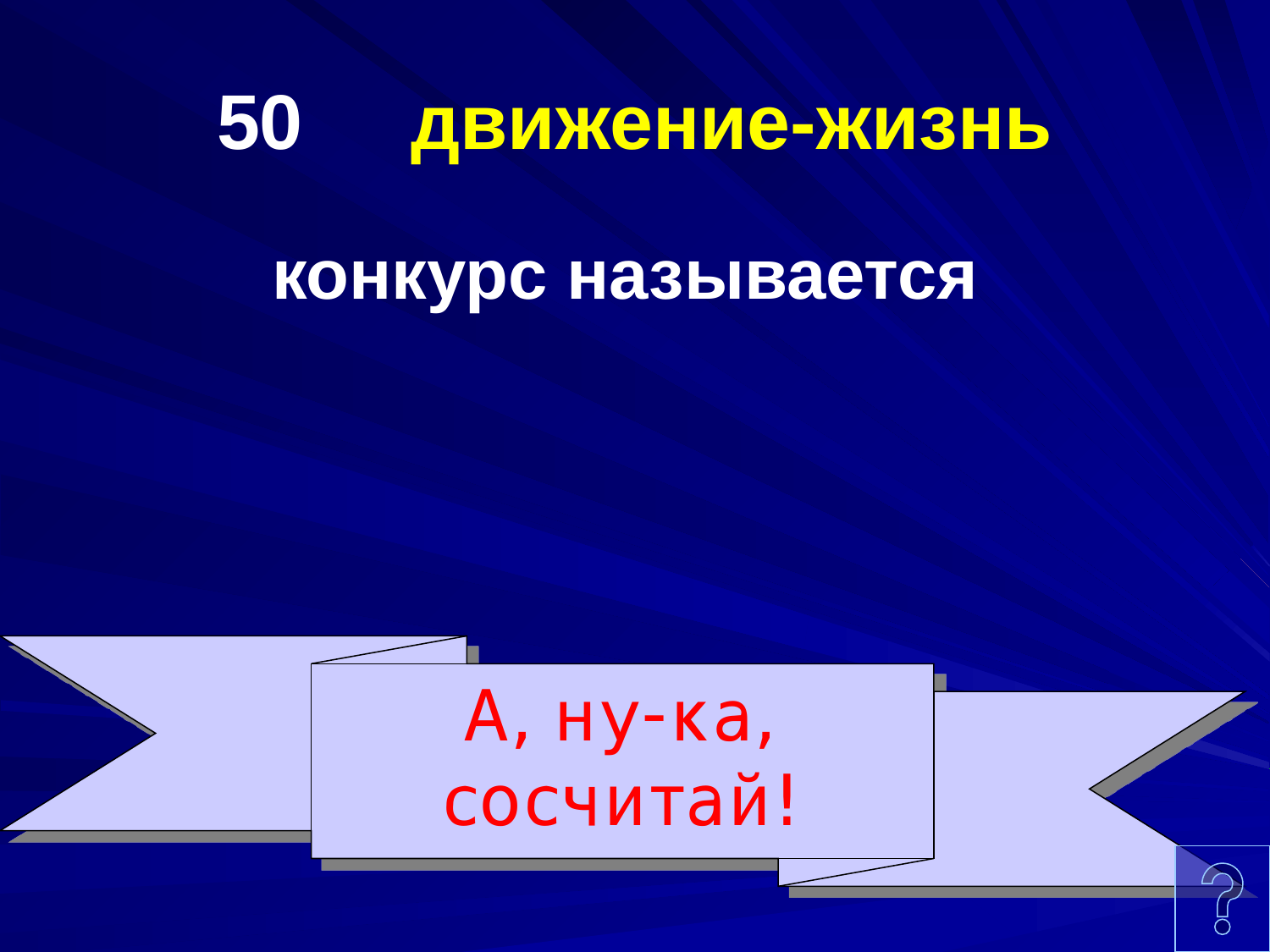

# 50     движение-жизнь
конкурс называется
А, ну-ка, сосчитай!